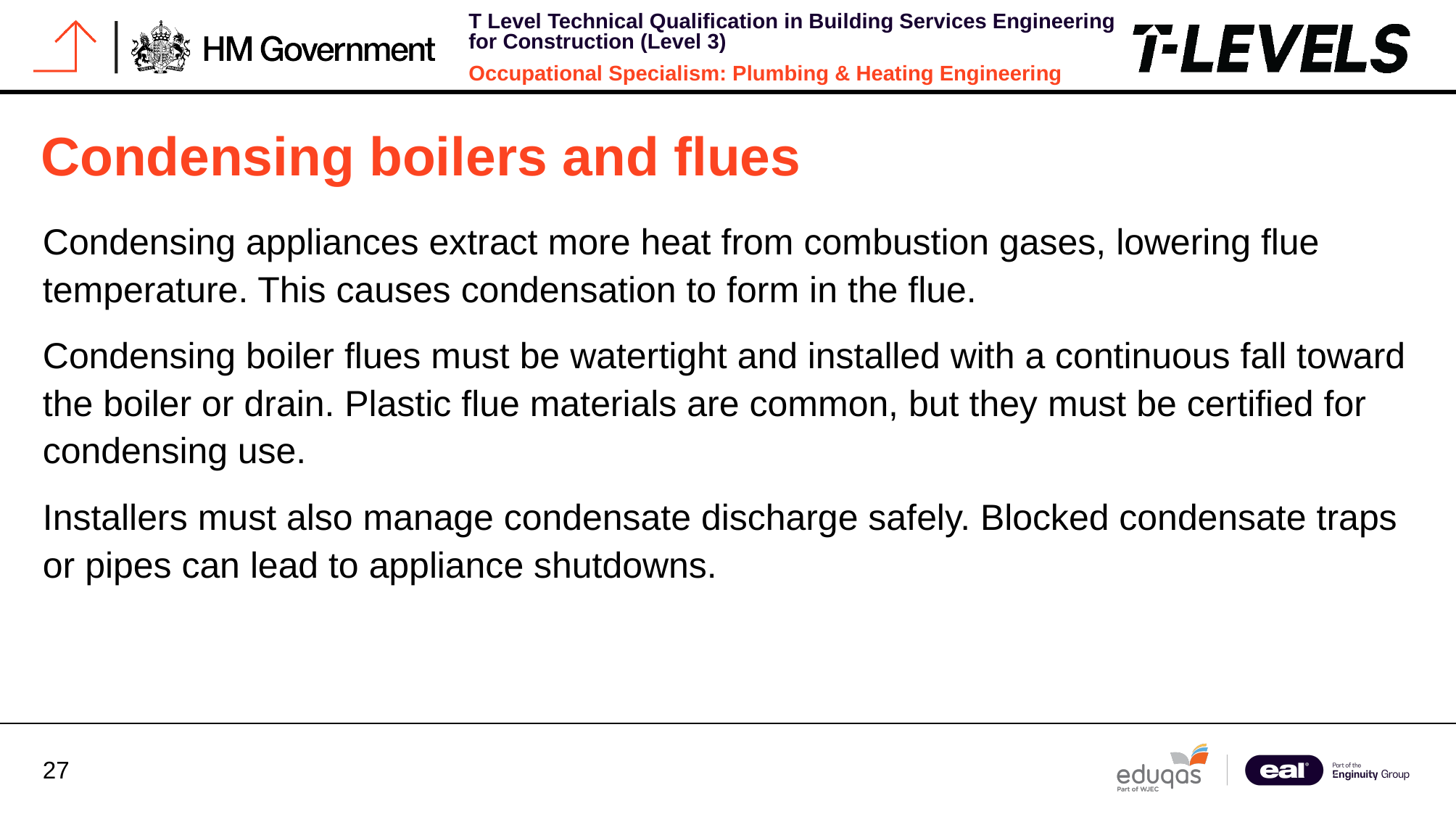

# Condensing boilers and flues
Condensing appliances extract more heat from combustion gases, lowering flue temperature. This causes condensation to form in the flue.
Condensing boiler flues must be watertight and installed with a continuous fall toward the boiler or drain. Plastic flue materials are common, but they must be certified for condensing use.
Installers must also manage condensate discharge safely. Blocked condensate traps or pipes can lead to appliance shutdowns.